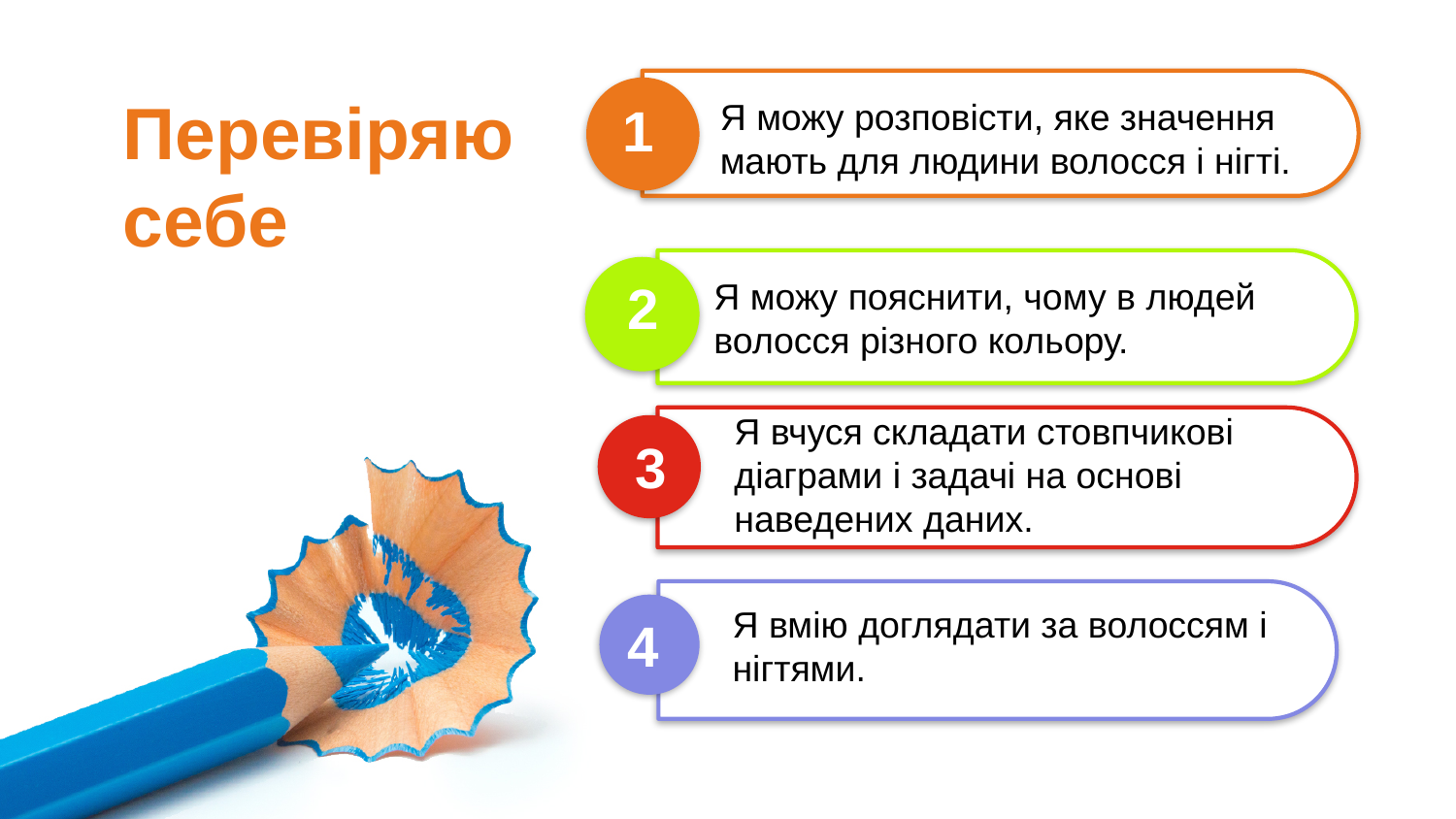

Перевіряю себе

Я можу розповісти, яке значення
мають для людини волосся і нігті.
1

2
Я можу пояснити, чому в людей
волосся різного кольору.

Я вчуся складати стовпчикові
діаграми і задачі на основі
наведених даних.

3

Я вмію доглядати за волоссям і нігтями.

4